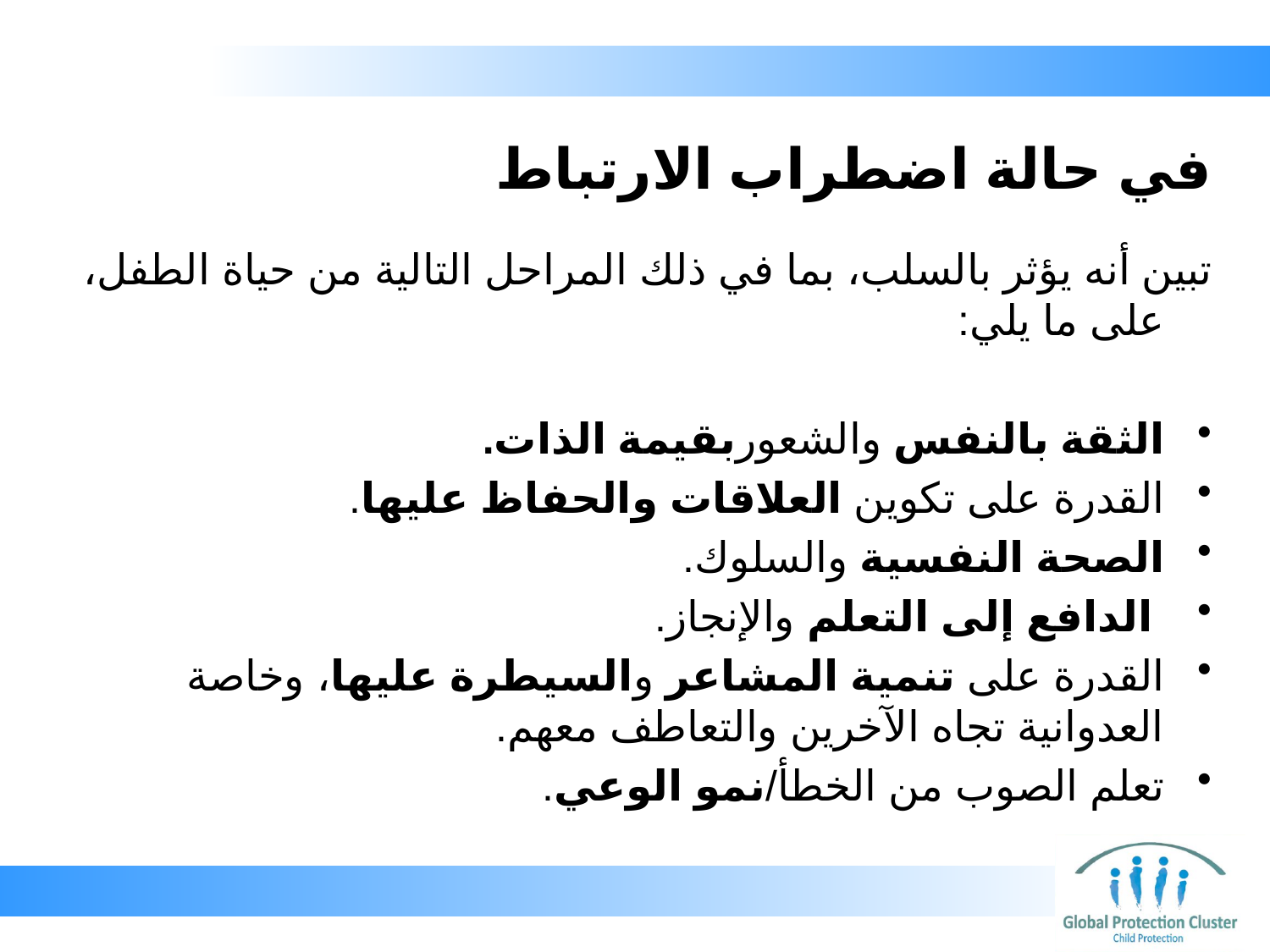

# في حالة اضطراب الارتباط
تبين أنه يؤثر بالسلب، بما في ذلك المراحل التالية من حياة الطفل، على ما يلي:

الثقة بالنفس والشعوربقيمة الذات.
القدرة على تكوين العلاقات والحفاظ عليها.
الصحة النفسية والسلوك.
 الدافع إلى التعلم والإنجاز.
القدرة على تنمية المشاعر والسيطرة عليها، وخاصة العدوانية تجاه الآخرين والتعاطف معهم.
تعلم الصوب من الخطأ/نمو الوعي.